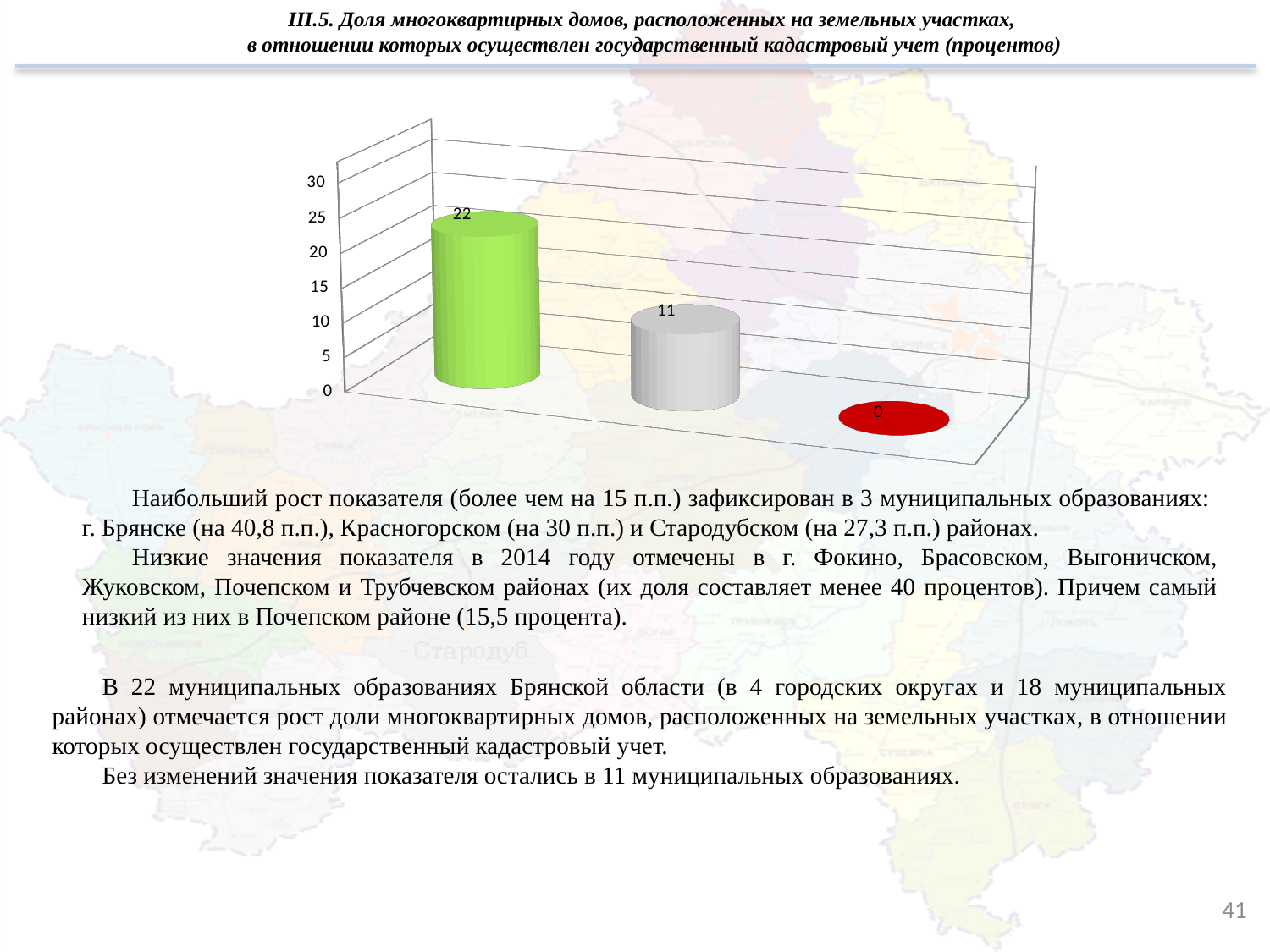

III.5. Доля многоквартирных домов, расположенных на земельных участках,
в отношении которых осуществлен государственный кадастровый учет (процентов)

[unsupported chart]

Наибольший рост показателя (более чем на 15 п.п.) зафиксирован в 3 муниципальных образованиях:  г. Брянске (на 40,8 п.п.), Красногорском (на 30 п.п.) и Стародубском (на 27,3 п.п.) районах.
Низкие значения показателя в 2014 году отмечены в г. Фокино, Брасовском, Выгоничском, Жуковском, Почепском и Трубчевском районах (их доля составляет менее 40 процентов). Причем самый низкий из них в Почепском районе (15,5 процента).
В 22 муниципальных образованиях Брянской области (в 4 городских округах и 18 муниципальных районах) отмечается рост доли многоквартирных домов, расположенных на земельных участках, в отношении которых осуществлен государственный кадастровый учет.
Без изменений значения показателя остались в 11 муниципальных образованиях.
41